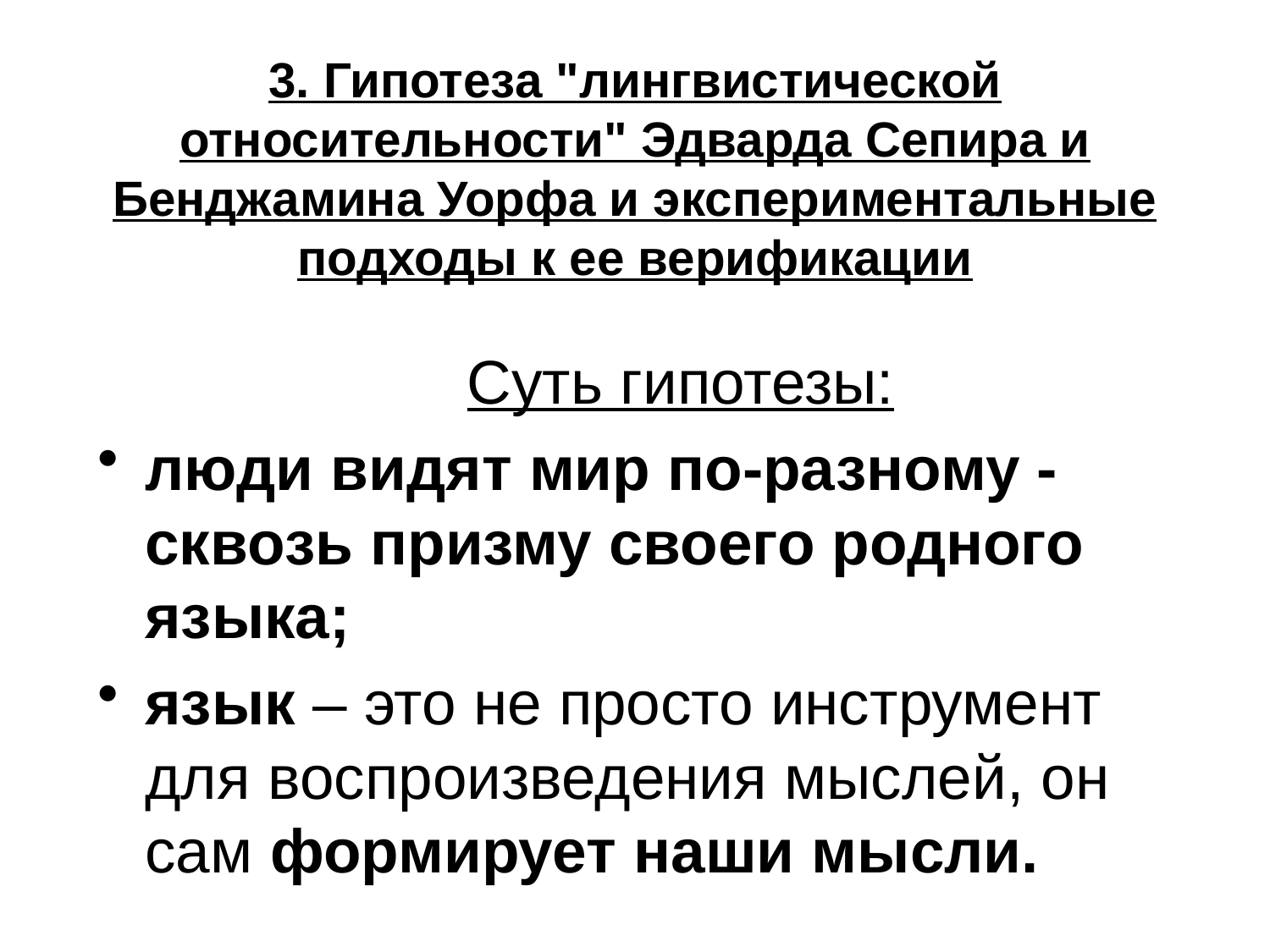

# 3. Гипотеза "лингвистической относительности" Эдварда Сепира и Бенджамина Уорфа и экспериментальные подходы к ее верификации
Суть гипотезы:
люди видят мир по-разному - сквозь призму своего родного языка;
язык – это не просто инструмент для воспроизведения мыслей, он сам формирует наши мысли.